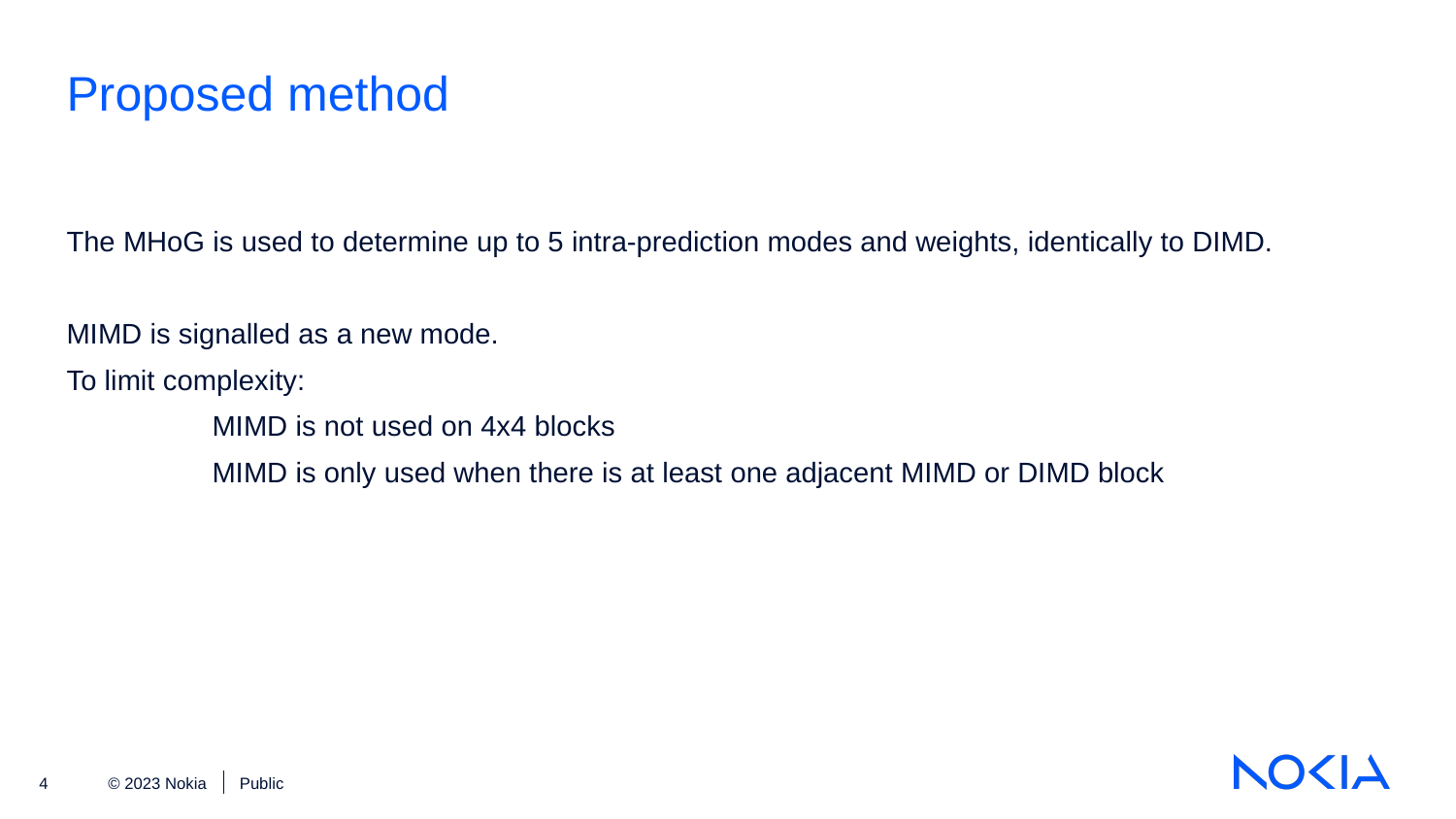

Proposed method

The MHoG is used to determine up to 5 intra-prediction modes and weights, identically to DIMD.

MIMD is signalled as a new mode.
To limit complexity:
	MIMD is not used on 4x4 blocks
	MIMD is only used when there is at least one adjacent MIMD or DIMD block

Public